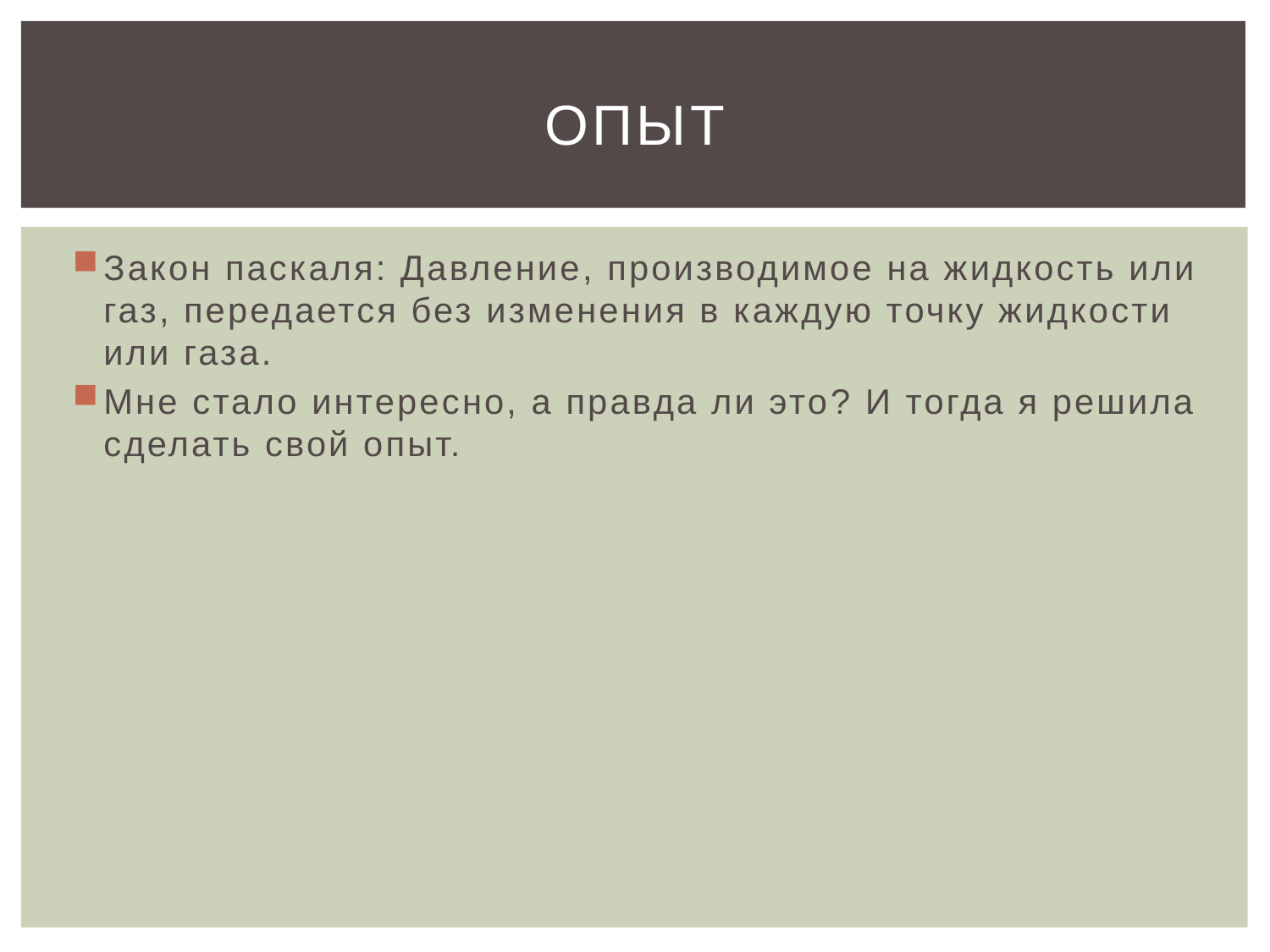

# опыт
Закон паскаля: Давление, производимое на жидкость или газ, передается без изменения в каждую точку жидкости или газа.
Мне стало интересно, а правда ли это? И тогда я решила сделать свой опыт.